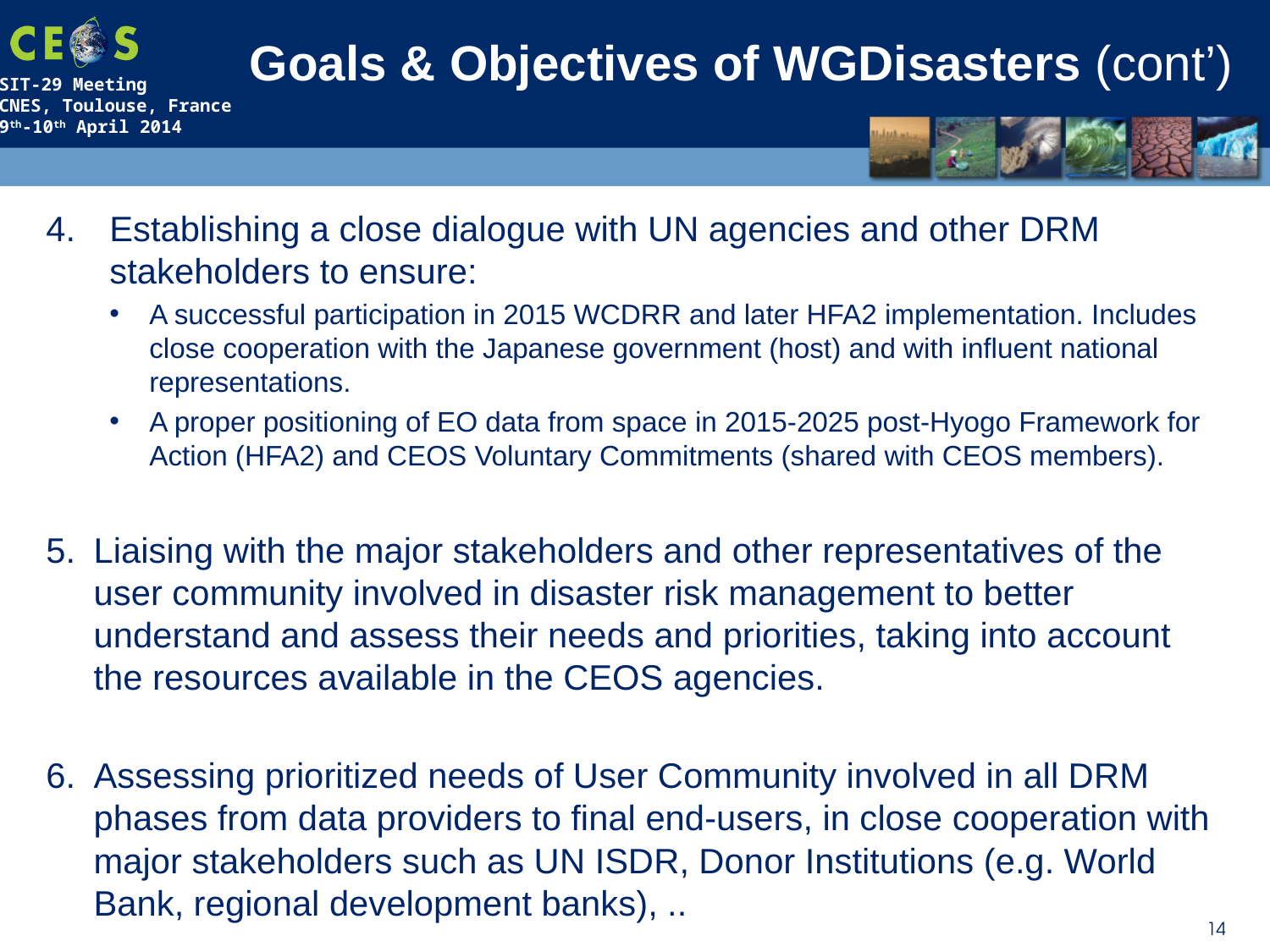

# Goals & Objectives of WGDisasters (cont’)
Establishing a close dialogue with UN agencies and other DRM stakeholders to ensure:
A successful participation in 2015 WCDRR and later HFA2 implementation. Includes close cooperation with the Japanese government (host) and with influent national representations.
A proper positioning of EO data from space in 2015-2025 post-Hyogo Framework for Action (HFA2) and CEOS Voluntary Commitments (shared with CEOS members).

Liaising with the major stakeholders and other representatives of the user community involved in disaster risk management to better understand and assess their needs and priorities, taking into account the resources available in the CEOS agencies.

Assessing prioritized needs of User Community involved in all DRM phases from data providers to final end-users, in close cooperation with major stakeholders such as UN ISDR, Donor Institutions (e.g. World Bank, regional development banks), ..

14